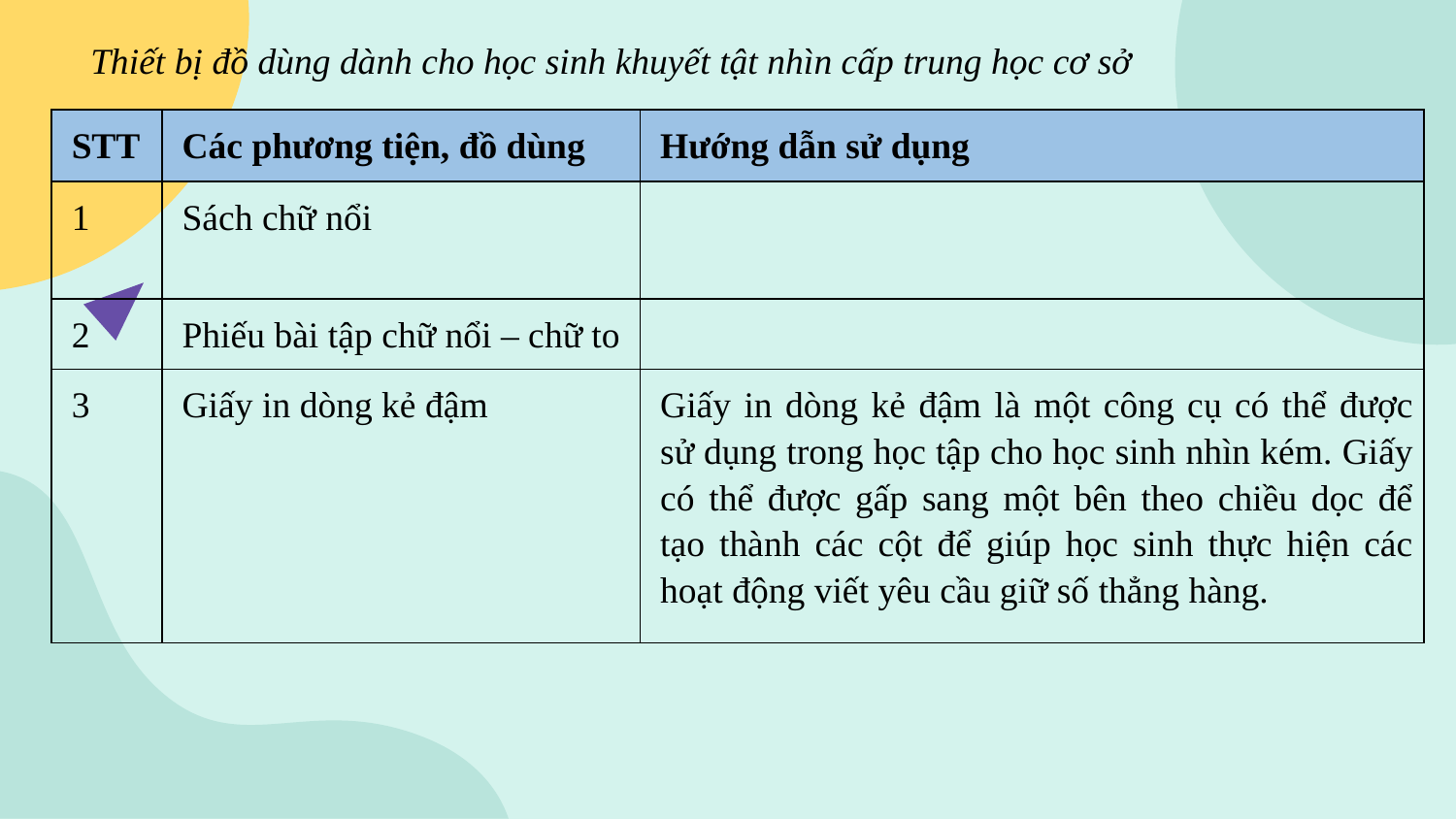

Thiết bị đồ dùng dành cho học sinh khuyết tật nhìn cấp trung học cơ sở
| STT | Các phương tiện, đồ dùng | Hướng dẫn sử dụng |
| --- | --- | --- |
| 1 | Sách chữ nổi |  |
| 2 | Phiếu bài tập chữ nổi – chữ to |  |
| 3 | Giấy in dòng kẻ đậm | Giấy in dòng kẻ đậm là một công cụ có thể được sử dụng trong học tập cho học sinh nhìn kém. Giấy có thể được gấp sang một bên theo chiều dọc để tạo thành các cột để giúp học sinh thực hiện các hoạt động viết yêu cầu giữ số thẳng hàng. |